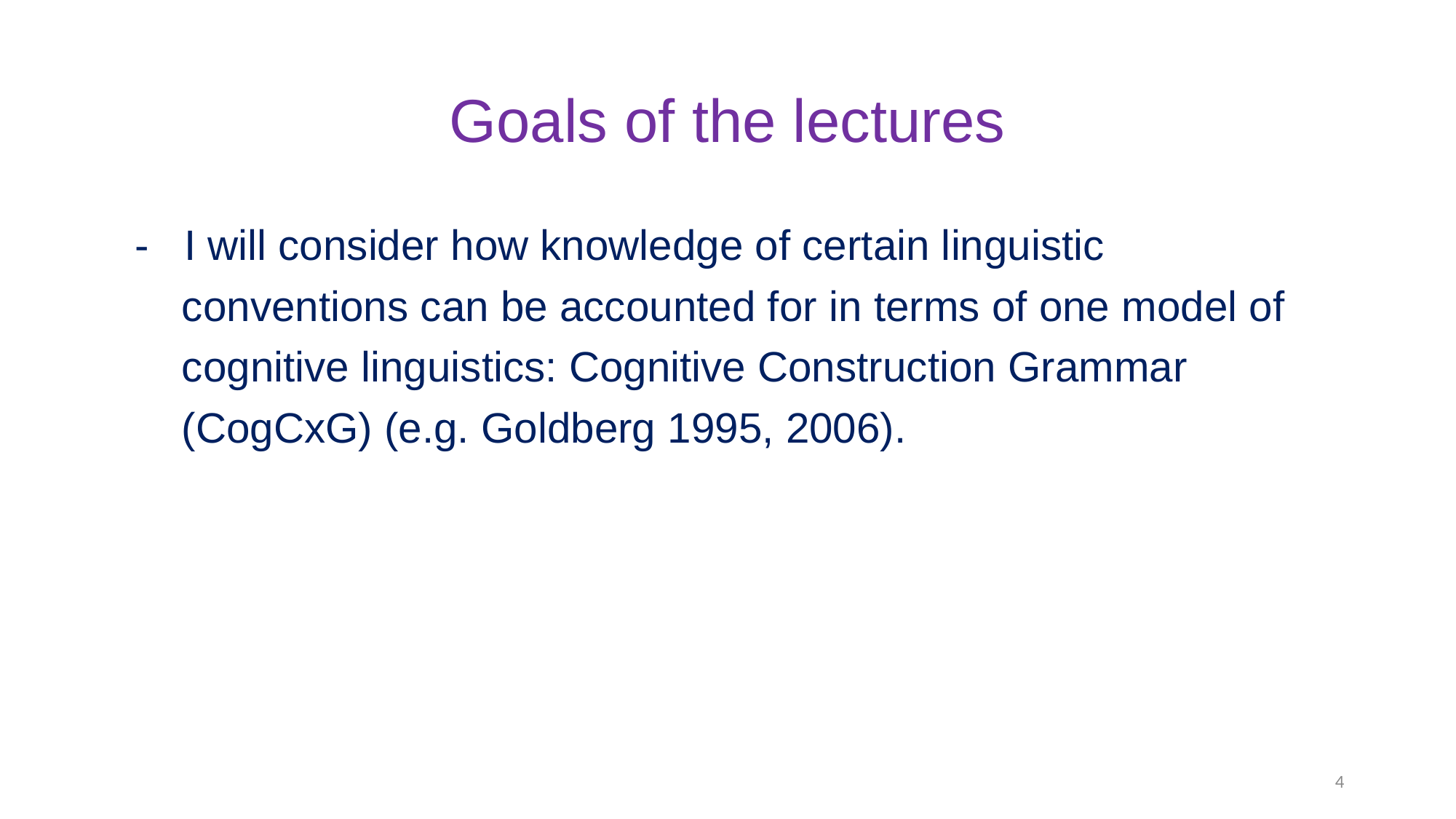

# Goals of the lectures
  -   I will consider how knowledge of certain linguistic
      conventions can be accounted for in terms of one model of
      cognitive linguistics: Cognitive Construction Grammar
      (CogCxG) (e.g. Goldberg 1995, 2006).
4